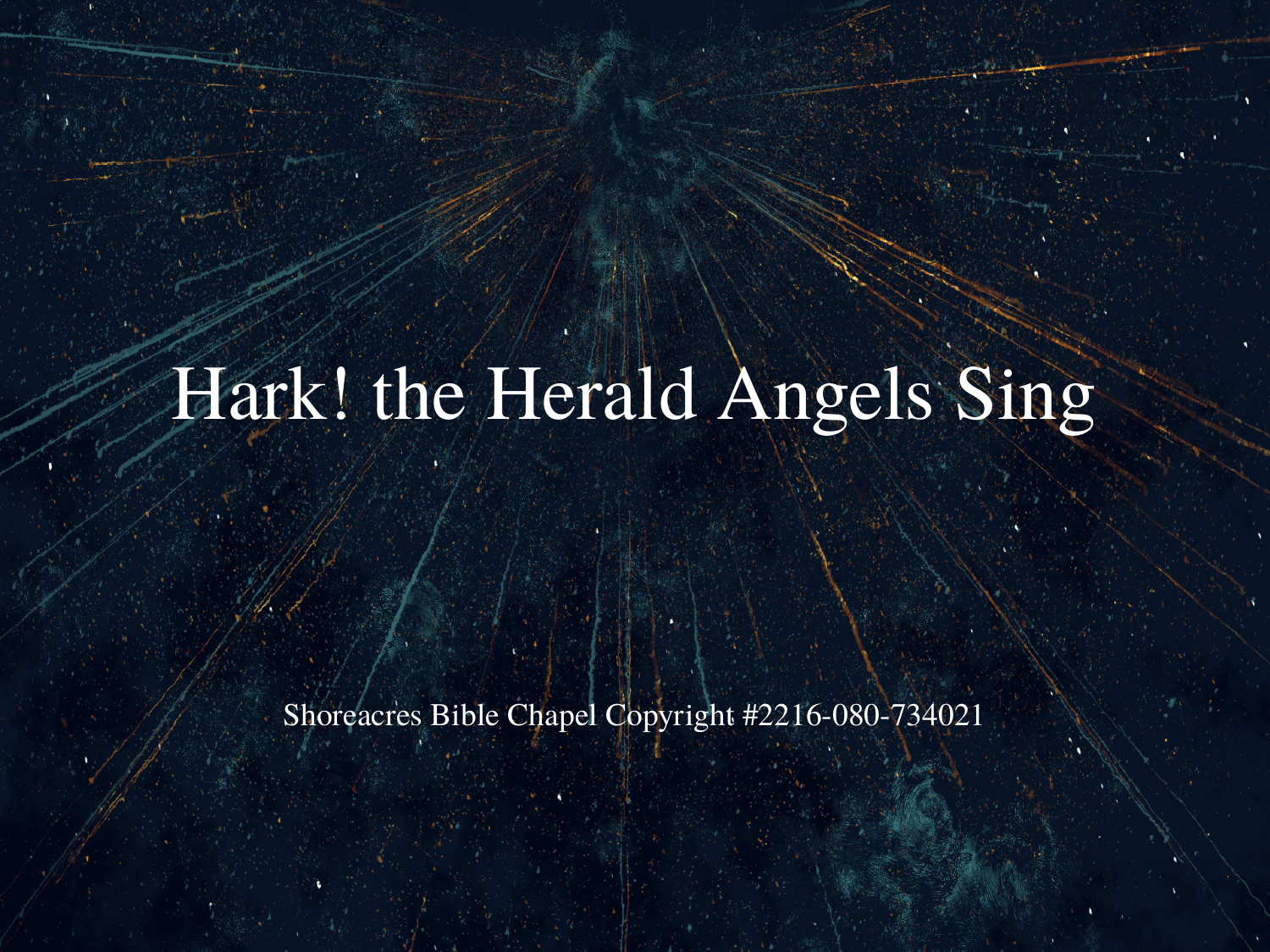

# Hark! the Herald Angels Sing
Shoreacres Bible Chapel Copyright #2216-080-734021